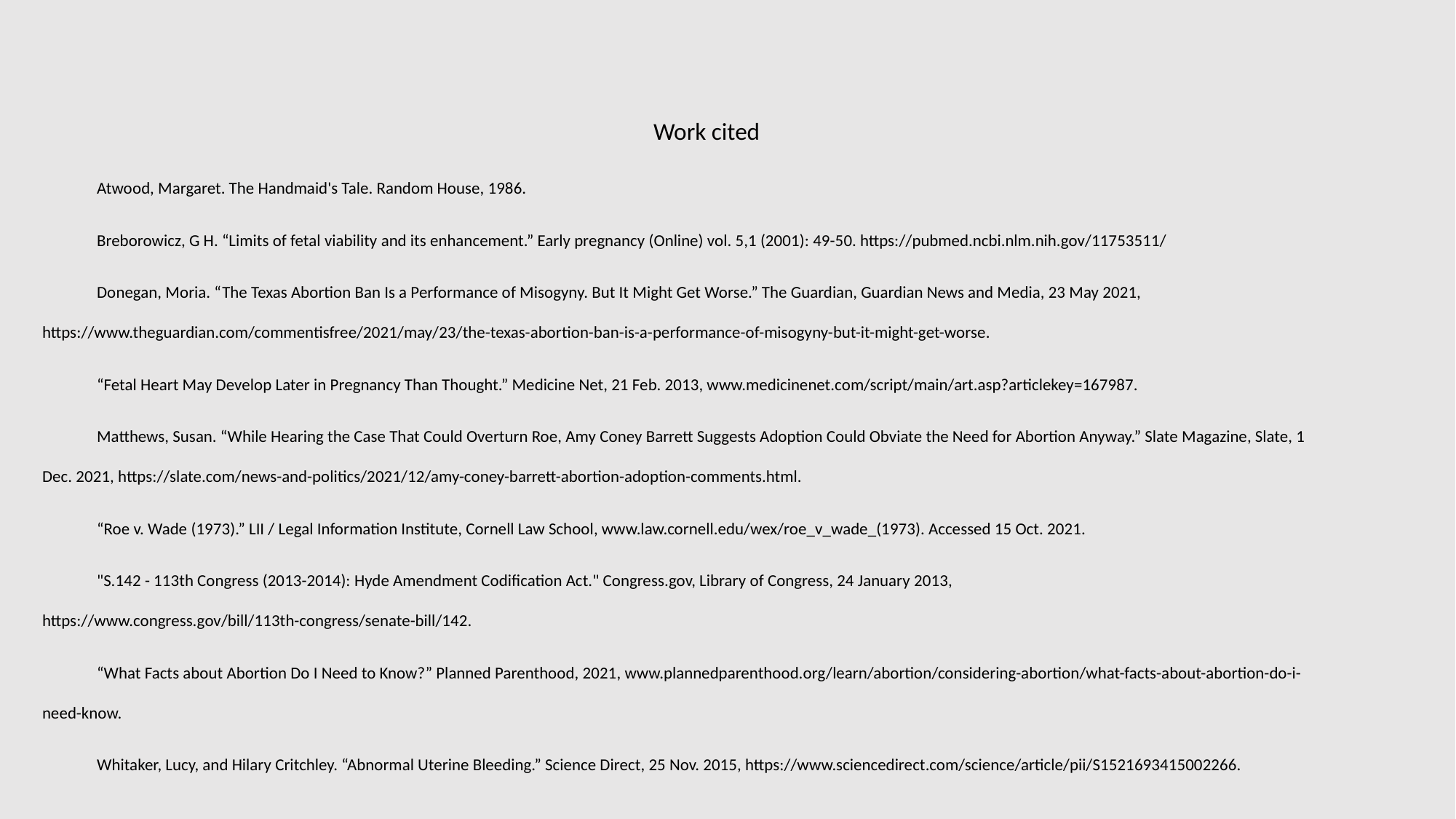

Work cited
Atwood, Margaret. The Handmaid's Tale. Random House, 1986.
Breborowicz, G H. “Limits of fetal viability and its enhancement.” Early pregnancy (Online) vol. 5,1 (2001): 49-50. https://pubmed.ncbi.nlm.nih.gov/11753511/
Donegan, Moria. “The Texas Abortion Ban Is a Performance of Misogyny. But It Might Get Worse.” The Guardian, Guardian News and Media, 23 May 2021, https://www.theguardian.com/commentisfree/2021/may/23/the-texas-abortion-ban-is-a-performance-of-misogyny-but-it-might-get-worse.
“Fetal Heart May Develop Later in Pregnancy Than Thought.” Medicine Net, 21 Feb. 2013, www.medicinenet.com/script/main/art.asp?articlekey=167987.
Matthews, Susan. “While Hearing the Case That Could Overturn Roe, Amy Coney Barrett Suggests Adoption Could Obviate the Need for Abortion Anyway.” Slate Magazine, Slate, 1 Dec. 2021, https://slate.com/news-and-politics/2021/12/amy-coney-barrett-abortion-adoption-comments.html.
“Roe v. Wade (1973).” LII / Legal Information Institute, Cornell Law School, www.law.cornell.edu/wex/roe_v_wade_(1973). Accessed 15 Oct. 2021.
"S.142 - 113th Congress (2013-2014): Hyde Amendment Codification Act." Congress.gov, Library of Congress, 24 January 2013, https://www.congress.gov/bill/113th-congress/senate-bill/142.
“What Facts about Abortion Do I Need to Know?” Planned Parenthood, 2021, www.plannedparenthood.org/learn/abortion/considering-abortion/what-facts-about-abortion-do-i-need-know.
Whitaker, Lucy, and Hilary Critchley. “Abnormal Uterine Bleeding.” Science Direct, 25 Nov. 2015, https://www.sciencedirect.com/science/article/pii/S1521693415002266.